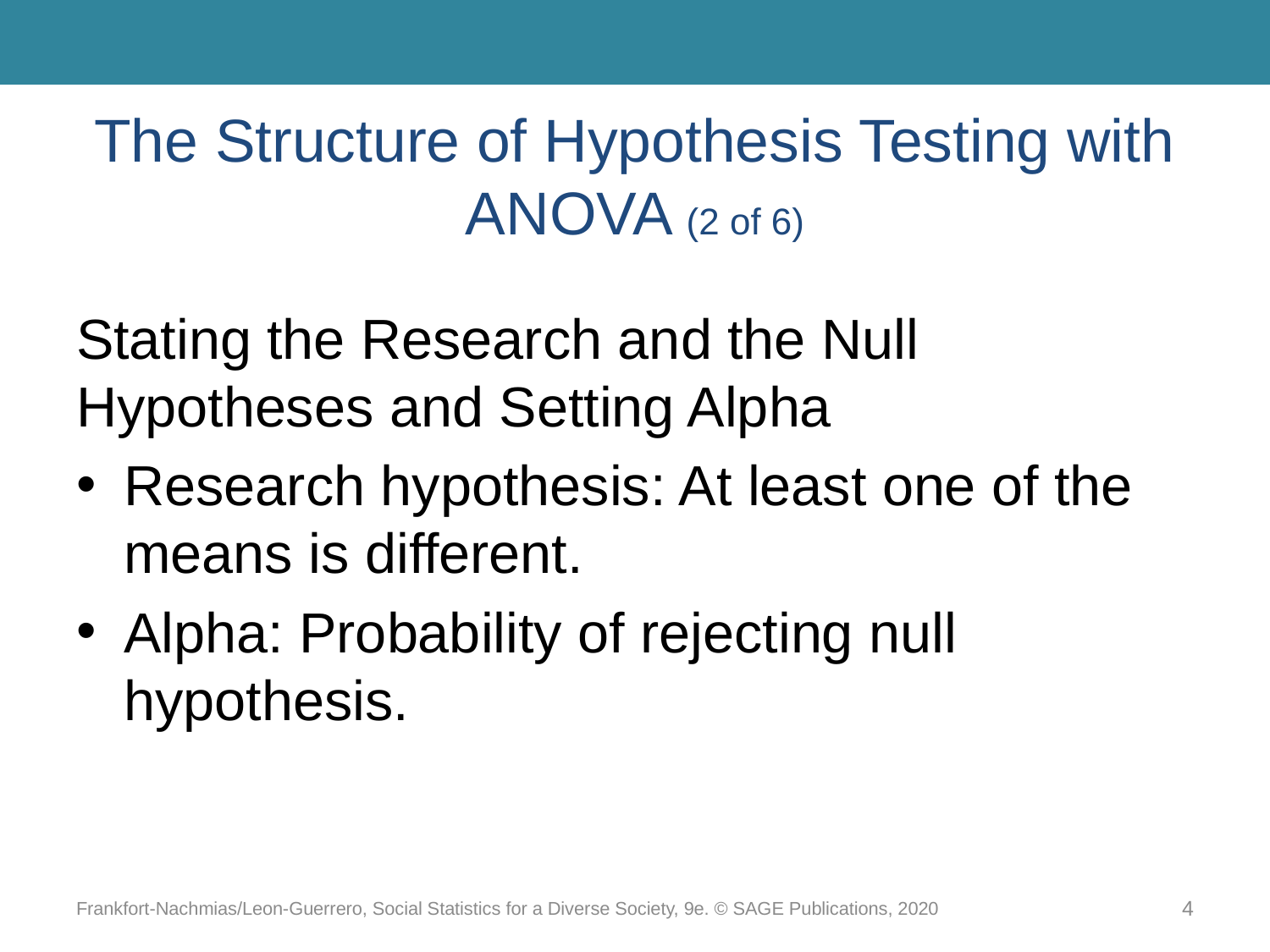

# The Structure of Hypothesis Testing with ANOVA (2 of 6)
Stating the Research and the Null Hypotheses and Setting Alpha
Research hypothesis: At least one of the means is different.
Alpha: Probability of rejecting null hypothesis.

Frankfort-Nachmias/Leon-Guerrero, Social Statistics for a Diverse Society, 9e. © SAGE Publications, 2020
4